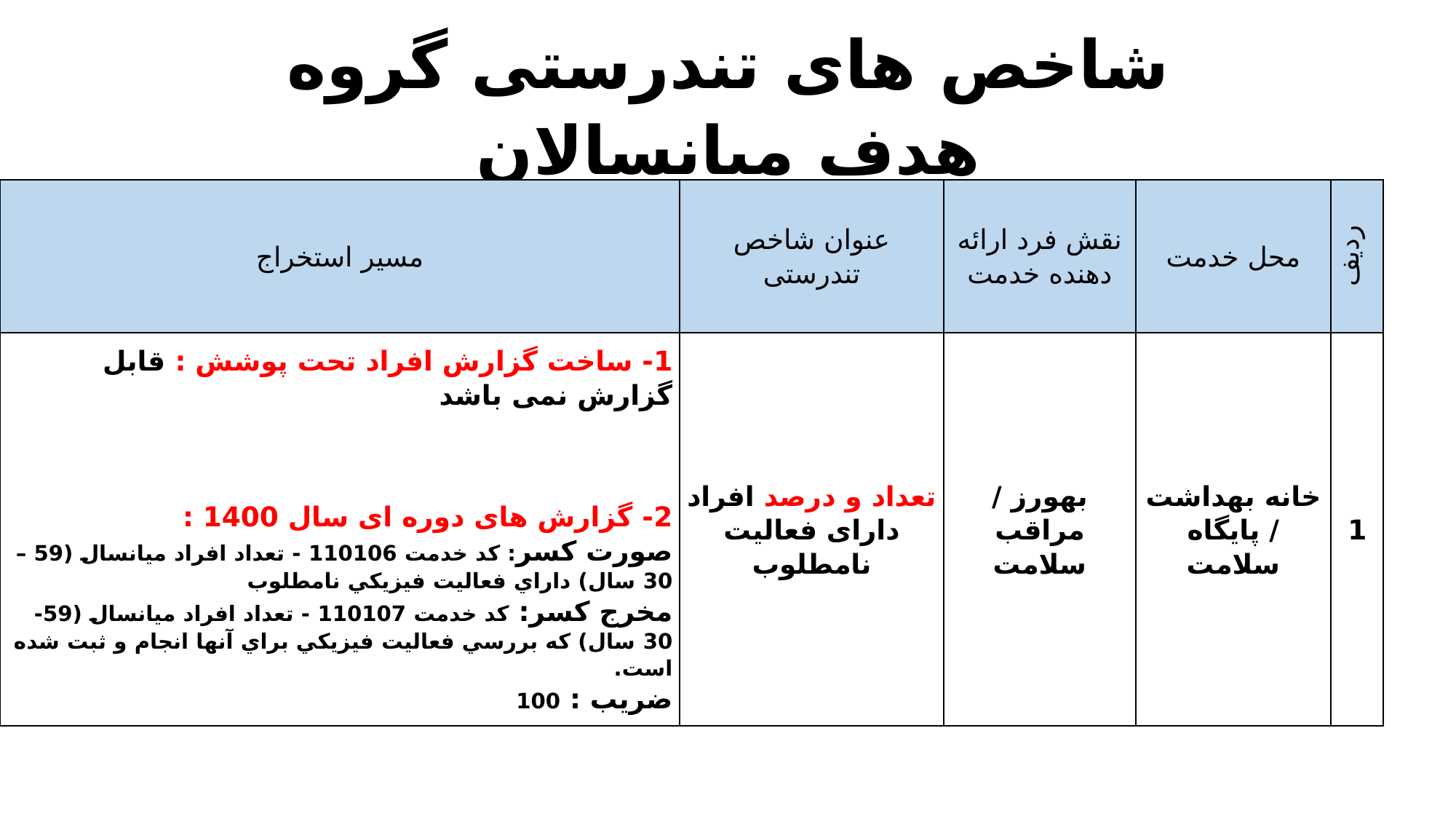

شاخص های تندرستی گروه هدف میانسالان
| مسیر استخراج | عنوان شاخص تندرستی | نقش فرد ارائه دهنده خدمت | محل خدمت | ردیف |
| --- | --- | --- | --- | --- |
| 1- ساخت گزارش افراد تحت پوشش : قابل گزارش نمی باشد 2- گزارش های دوره ای سال 1400 : صورت کسر: کد خدمت 110106 - تعداد افراد ميانسال (59 – 30 سال) داراي فعاليت فيزيکي نامطلوب مخرج کسر: کد خدمت 110107 - تعداد افراد ميانسال (59-30 سال) که بررسي فعاليت فيزيکي براي آنها انجام و ثبت شده است. ضریب : 100 | تعداد و درصد افراد دارای فعالیت نامطلوب | بهورز / مراقب سلامت | خانه بهداشت / پایگاه سلامت | 1 |